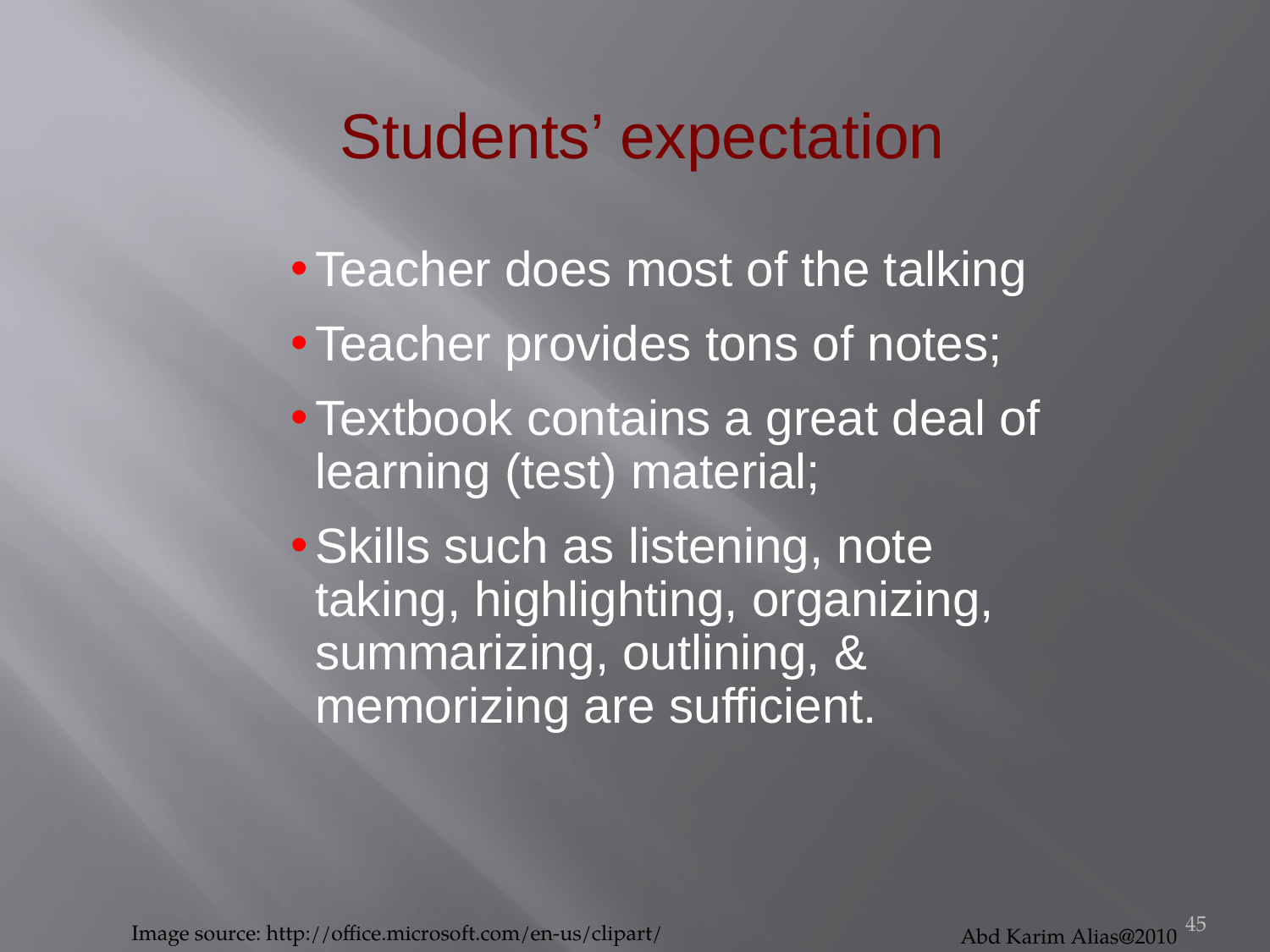

Students’ expectation
Teacher does most of the talking
Teacher provides tons of notes;
Textbook contains a great deal of learning (test) material;
Skills such as listening, note taking, highlighting, organizing, summarizing, outlining, & memorizing are sufficient.
45
Abd Karim Alias@2010
Image source: http://office.microsoft.com/en-us/clipart/